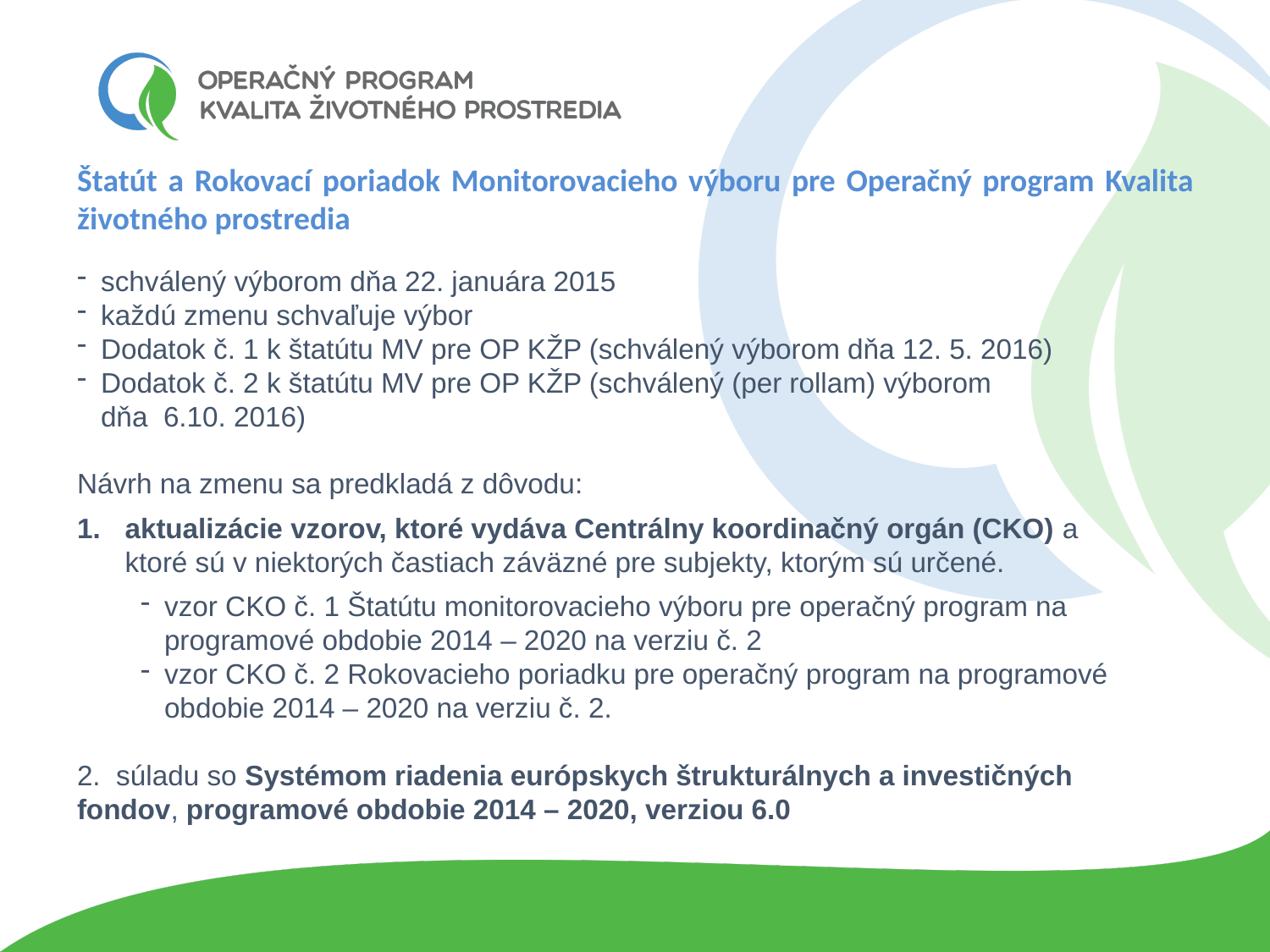

Štatút a Rokovací poriadok Monitorovacieho výboru pre Operačný program Kvalita životného prostredia
schválený výborom dňa 22. januára 2015
každú zmenu schvaľuje výbor
Dodatok č. 1 k štatútu MV pre OP KŽP (schválený výborom dňa 12. 5. 2016)
Dodatok č. 2 k štatútu MV pre OP KŽP (schválený (per rollam) výborom
dňa  6.10. 2016)

Návrh na zmenu sa predkladá z dôvodu:
aktualizácie vzorov, ktoré vydáva Centrálny koordinačný orgán (CKO) a ktoré sú v niektorých častiach záväzné pre subjekty, ktorým sú určené.
vzor CKO č. 1 Štatútu monitorovacieho výboru pre operačný program na programové obdobie 2014 – 2020 na verziu č. 2
vzor CKO č. 2 Rokovacieho poriadku pre operačný program na programové obdobie 2014 – 2020 na verziu č. 2.

2.  súladu so Systémom riadenia európskych štrukturálnych a investičných fondov, programové obdobie 2014 – 2020, verziou 6.0